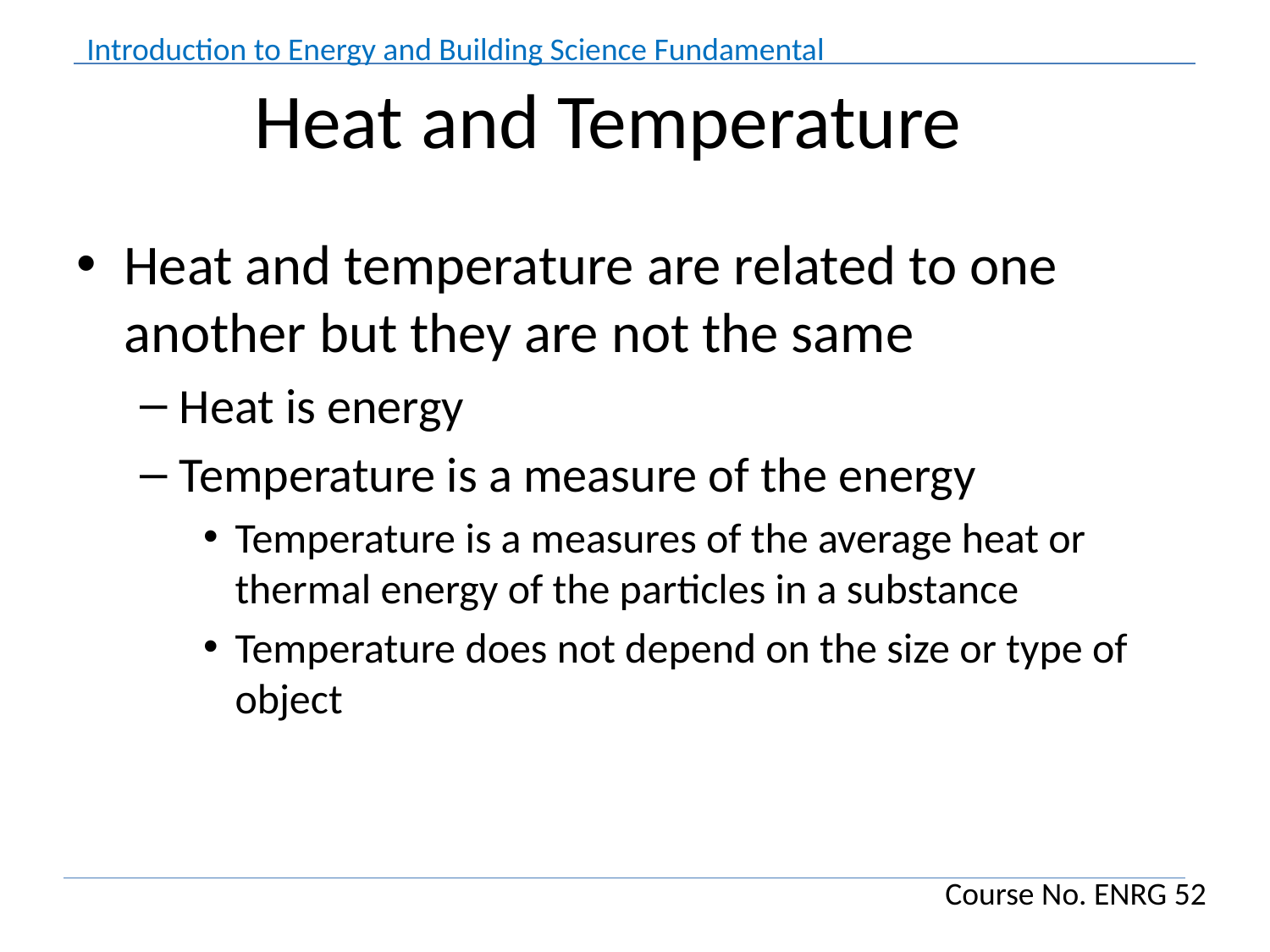

# Heat and Temperature
Heat and temperature are related to one another but they are not the same
Heat is energy
Temperature is a measure of the energy
Temperature is a measures of the average heat or thermal energy of the particles in a substance
Temperature does not depend on the size or type of object